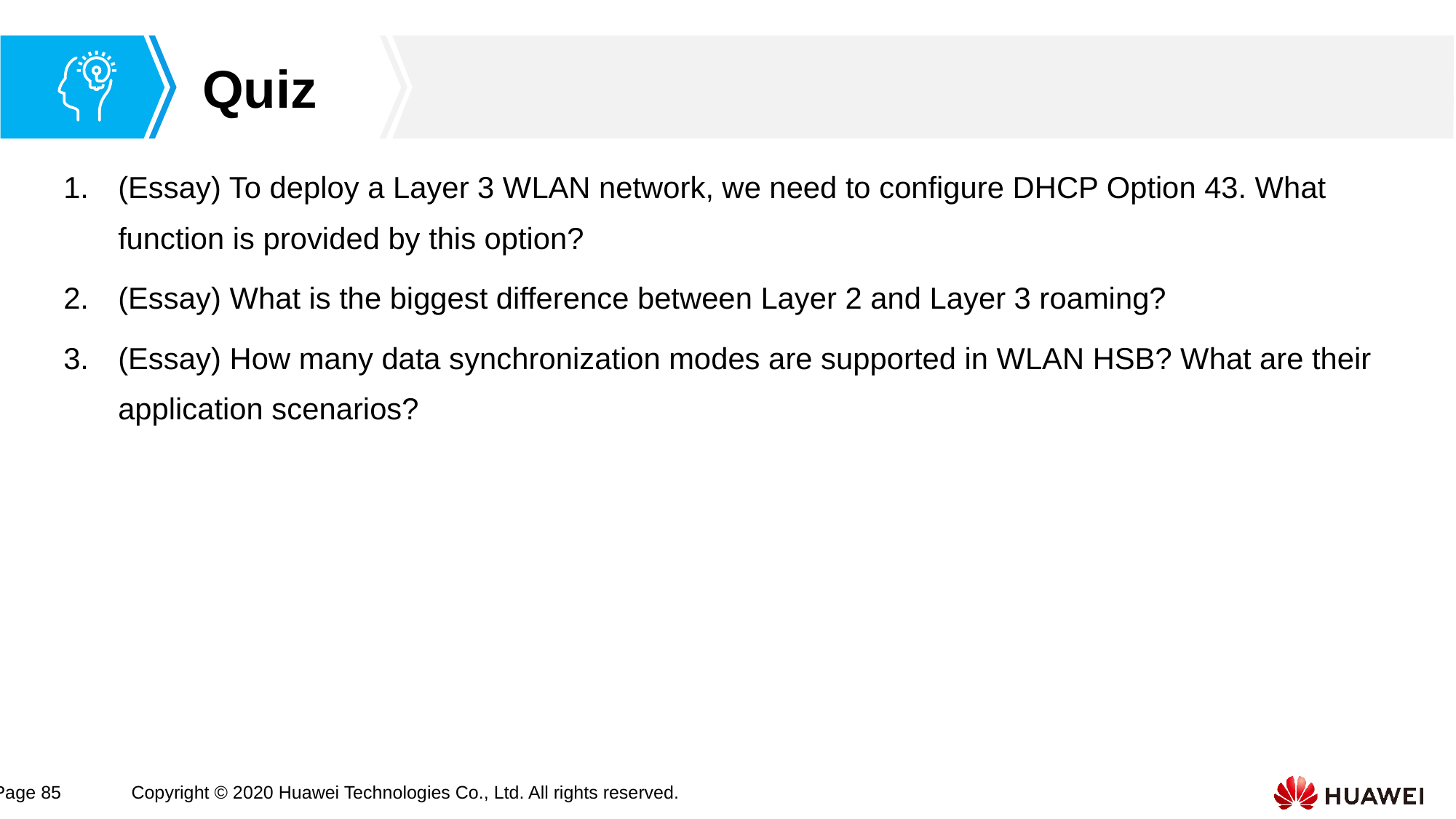

(Essay) To deploy a Layer 3 WLAN network, we need to configure DHCP Option 43. What function is provided by this option?
(Essay) What is the biggest difference between Layer 2 and Layer 3 roaming?
(Essay) How many data synchronization modes are supported in WLAN HSB? What are their application scenarios?